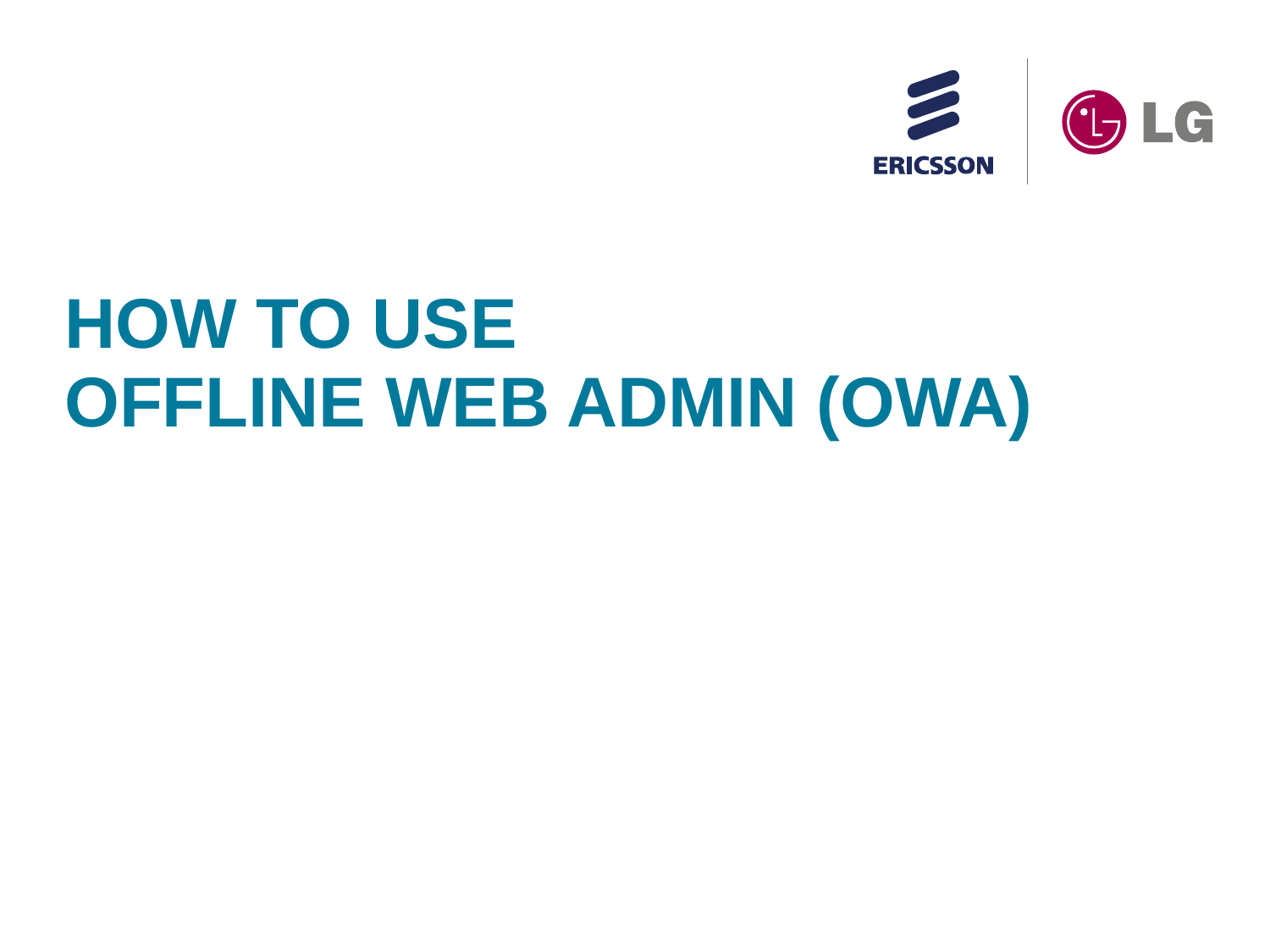

# How to use offline web admin (OWA)